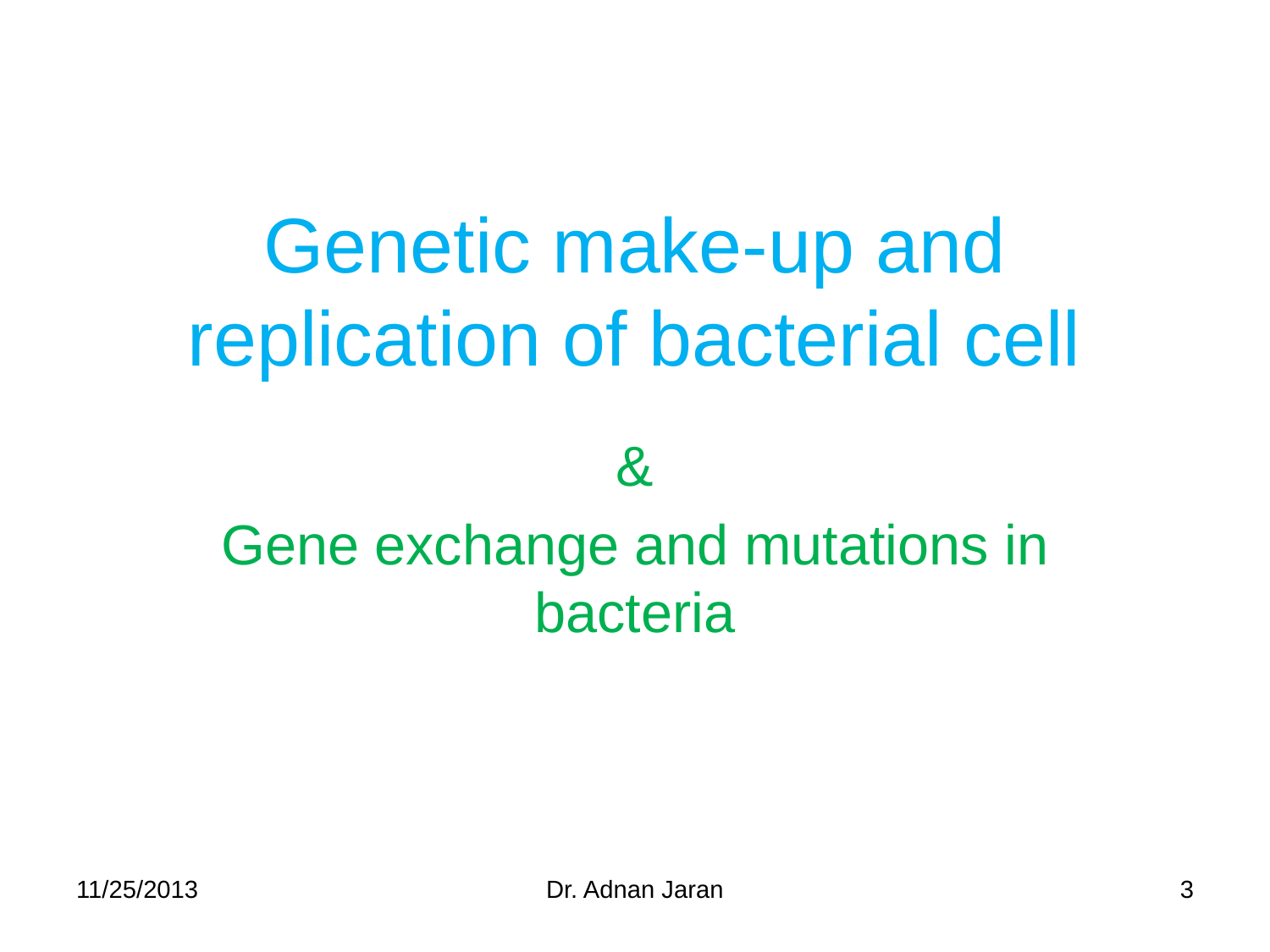

# Genetic make-up and replication of bacterial cell
&
Gene exchange and mutations in bacteria

11/25/2013
Dr. Adnan Jaran
3